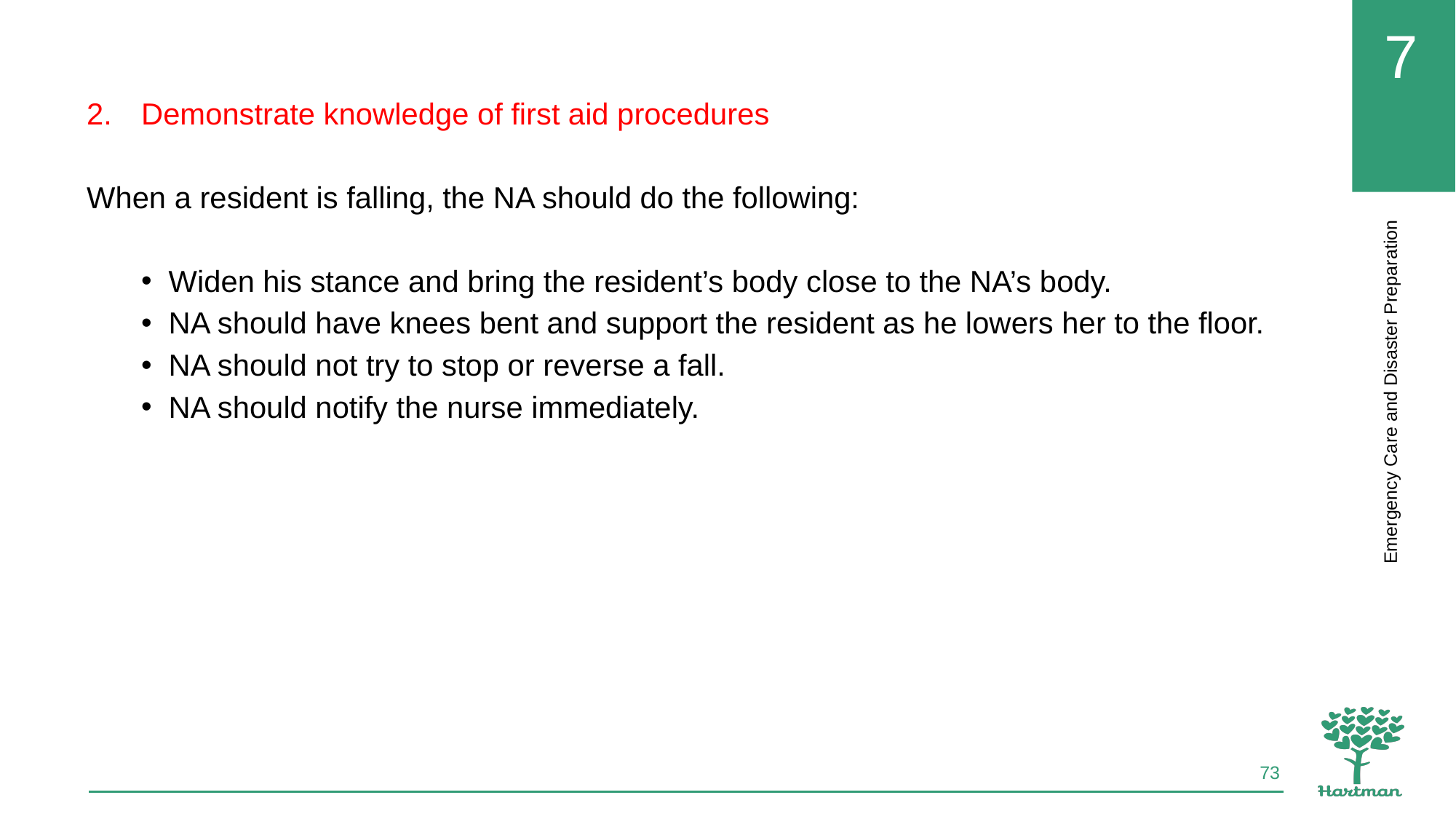

Demonstrate knowledge of first aid procedures

When a resident is falling, the NA should do the following:

Widen his stance and bring the resident’s body close to the NA’s body.
NA should have knees bent and support the resident as he lowers her to the floor.
NA should not try to stop or reverse a fall.
NA should notify the nurse immediately.

73